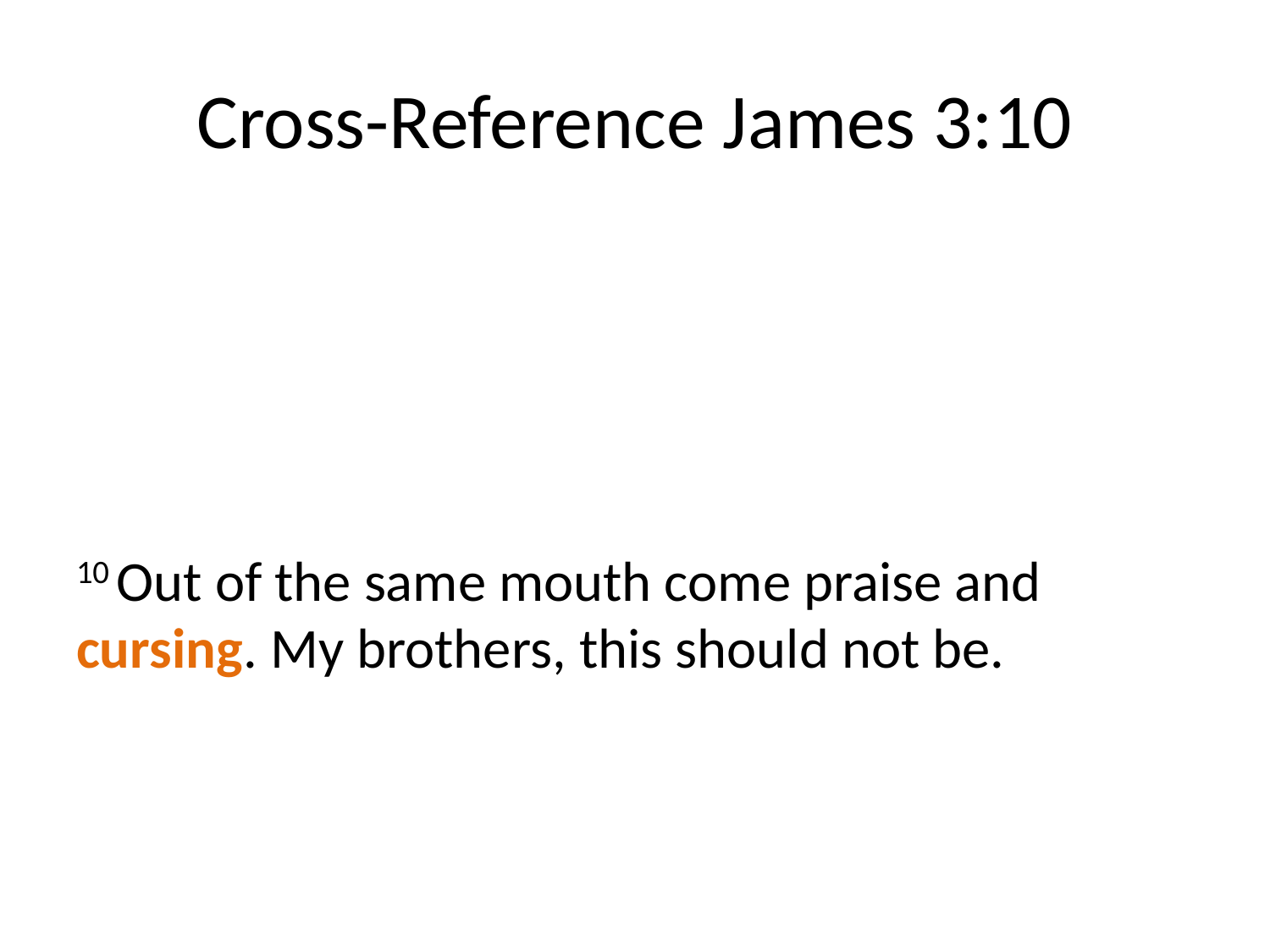

# Cross-Reference James 3:10

10 Out of the same mouth come praise and cursing. My brothers, this should not be.